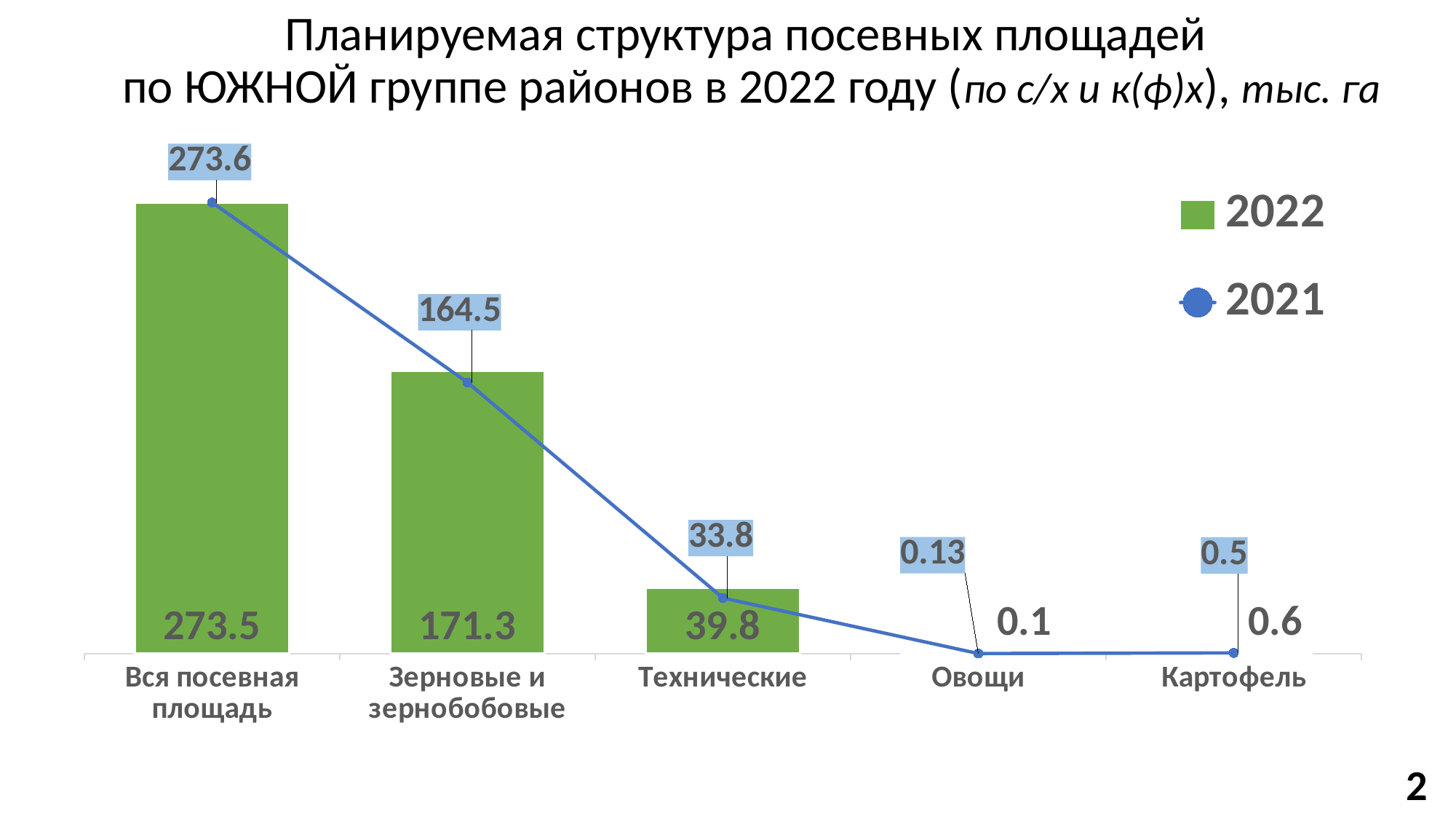

# Планируемая структура посевных площадей по ЮЖНОЙ группе районов в 2022 году (по с/х и к(ф)х), тыс. га

### Chart

| Category | 2022 | 2021 |
|---|---|---|
| Вся посевная площадь | 273.5 | 273.6 |
| Зерновые и зернобобовые | 171.3 | 164.5 |
| Технические | 39.800000000000004 | 33.800000000000004 |
| Овощи | 0.132 | 0.127 |
| Картофель | 0.6290000000000002 | 0.5 |

2